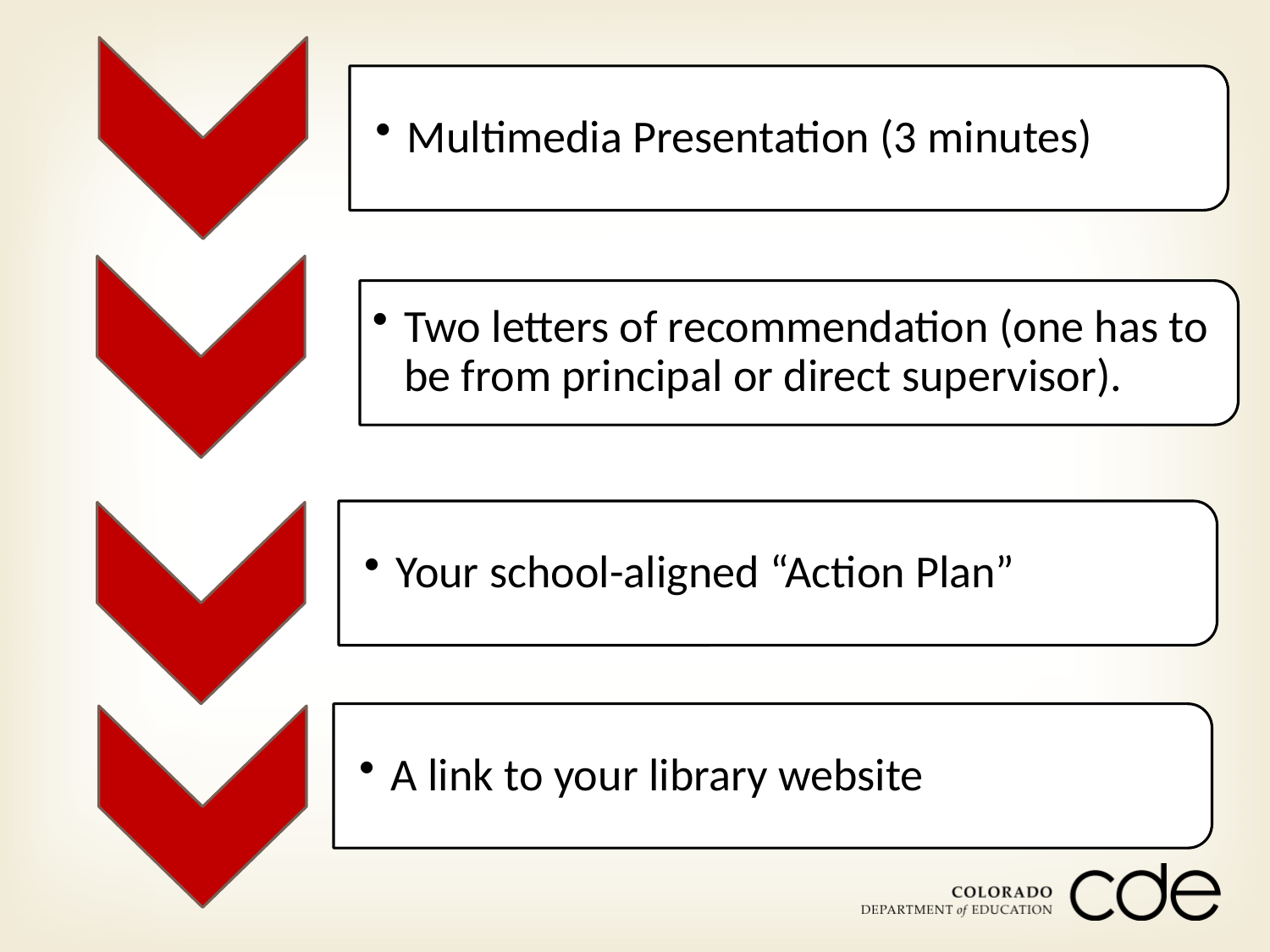

Multimedia Presentation (3 minutes)

Two letters of recommendation (one has to be from principal or direct supervisor).

Your school-aligned “Action Plan”

A link to your library website